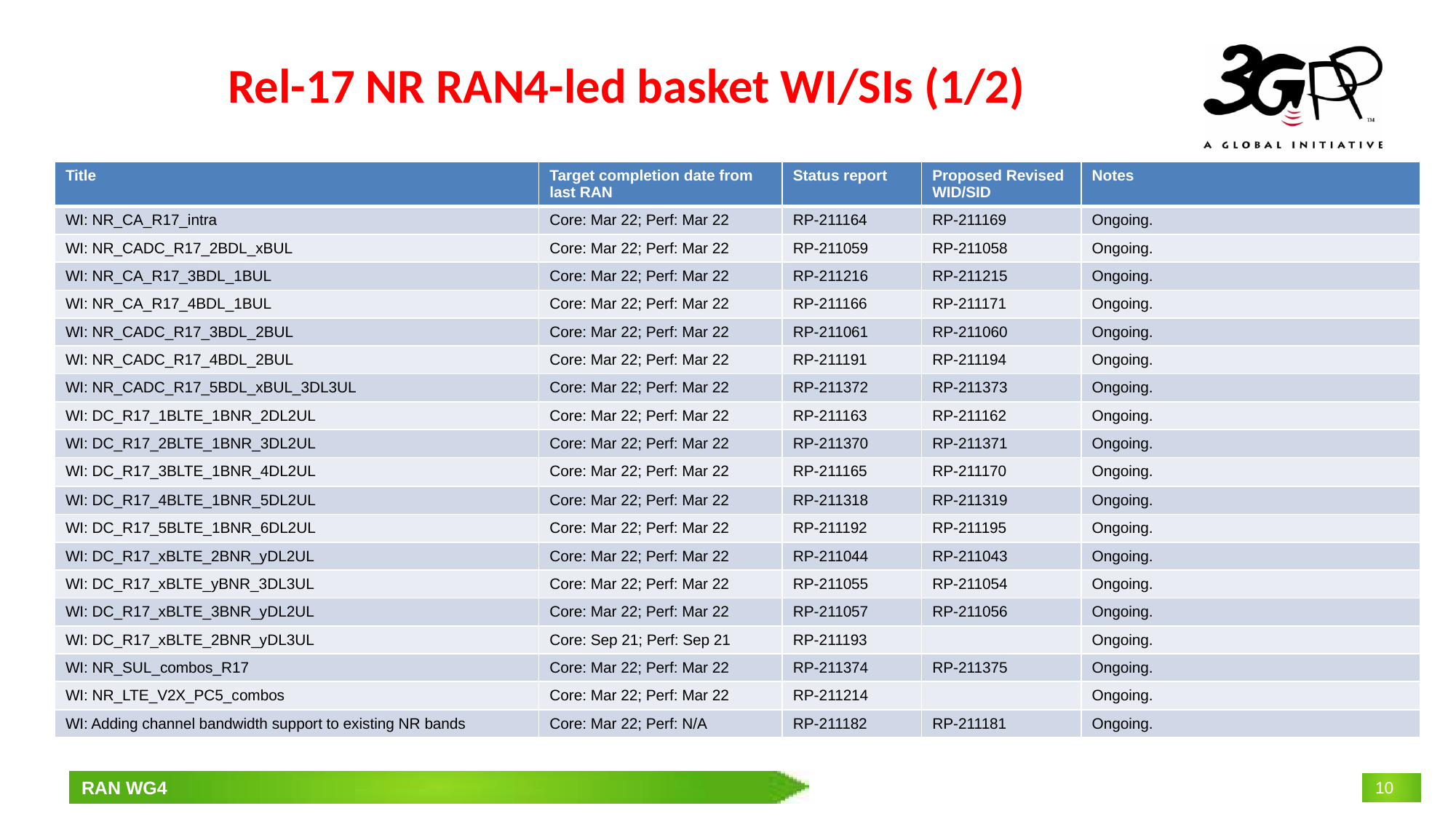

# Rel-17 NR RAN4-led basket WI/SIs (1/2)
| Title | Target completion date from last RAN | Status report | Proposed Revised WID/SID | Notes |
| --- | --- | --- | --- | --- |
| WI: NR\_CA\_R17\_intra | Core: Mar 22; Perf: Mar 22 | RP-211164 | RP-211169 | Ongoing. |
| WI: NR\_CADC\_R17\_2BDL\_xBUL | Core: Mar 22; Perf: Mar 22 | RP-211059 | RP-211058 | Ongoing. |
| WI: NR\_CA\_R17\_3BDL\_1BUL | Core: Mar 22; Perf: Mar 22 | RP-211216 | RP-211215 | Ongoing. |
| WI: NR\_CA\_R17\_4BDL\_1BUL | Core: Mar 22; Perf: Mar 22 | RP-211166 | RP-211171 | Ongoing. |
| WI: NR\_CADC\_R17\_3BDL\_2BUL | Core: Mar 22; Perf: Mar 22 | RP-211061 | RP-211060 | Ongoing. |
| WI: NR\_CADC\_R17\_4BDL\_2BUL | Core: Mar 22; Perf: Mar 22 | RP-211191 | RP-211194 | Ongoing. |
| WI: NR\_CADC\_R17\_5BDL\_xBUL\_3DL3UL | Core: Mar 22; Perf: Mar 22 | RP-211372 | RP-211373 | Ongoing. |
| WI: DC\_R17\_1BLTE\_1BNR\_2DL2UL | Core: Mar 22; Perf: Mar 22 | RP-211163 | RP-211162 | Ongoing. |
| WI: DC\_R17\_2BLTE\_1BNR\_3DL2UL | Core: Mar 22; Perf: Mar 22 | RP-211370 | RP-211371 | Ongoing. |
| WI: DC\_R17\_3BLTE\_1BNR\_4DL2UL | Core: Mar 22; Perf: Mar 22 | RP-211165 | RP-211170 | Ongoing. |
| WI: DC\_R17\_4BLTE\_1BNR\_5DL2UL | Core: Mar 22; Perf: Mar 22 | RP-211318 | RP-211319 | Ongoing. |
| WI: DC\_R17\_5BLTE\_1BNR\_6DL2UL | Core: Mar 22; Perf: Mar 22 | RP-211192 | RP-211195 | Ongoing. |
| WI: DC\_R17\_xBLTE\_2BNR\_yDL2UL | Core: Mar 22; Perf: Mar 22 | RP-211044 | RP-211043 | Ongoing. |
| WI: DC\_R17\_xBLTE\_yBNR\_3DL3UL | Core: Mar 22; Perf: Mar 22 | RP-211055 | RP-211054 | Ongoing. |
| WI: DC\_R17\_xBLTE\_3BNR\_yDL2UL | Core: Mar 22; Perf: Mar 22 | RP-211057 | RP-211056 | Ongoing. |
| WI: DC\_R17\_xBLTE\_2BNR\_yDL3UL | Core: Sep 21; Perf: Sep 21 | RP-211193 |  | Ongoing. |
| WI: NR\_SUL\_combos\_R17 | Core: Mar 22; Perf: Mar 22 | RP-211374 | RP-211375 | Ongoing. |
| WI: NR\_LTE\_V2X\_PC5\_combos | Core: Mar 22; Perf: Mar 22 | RP-211214 |  | Ongoing. |
| WI: Adding channel bandwidth support to existing NR bands | Core: Mar 22; Perf: N/A | RP-211182 | RP-211181 | Ongoing. |